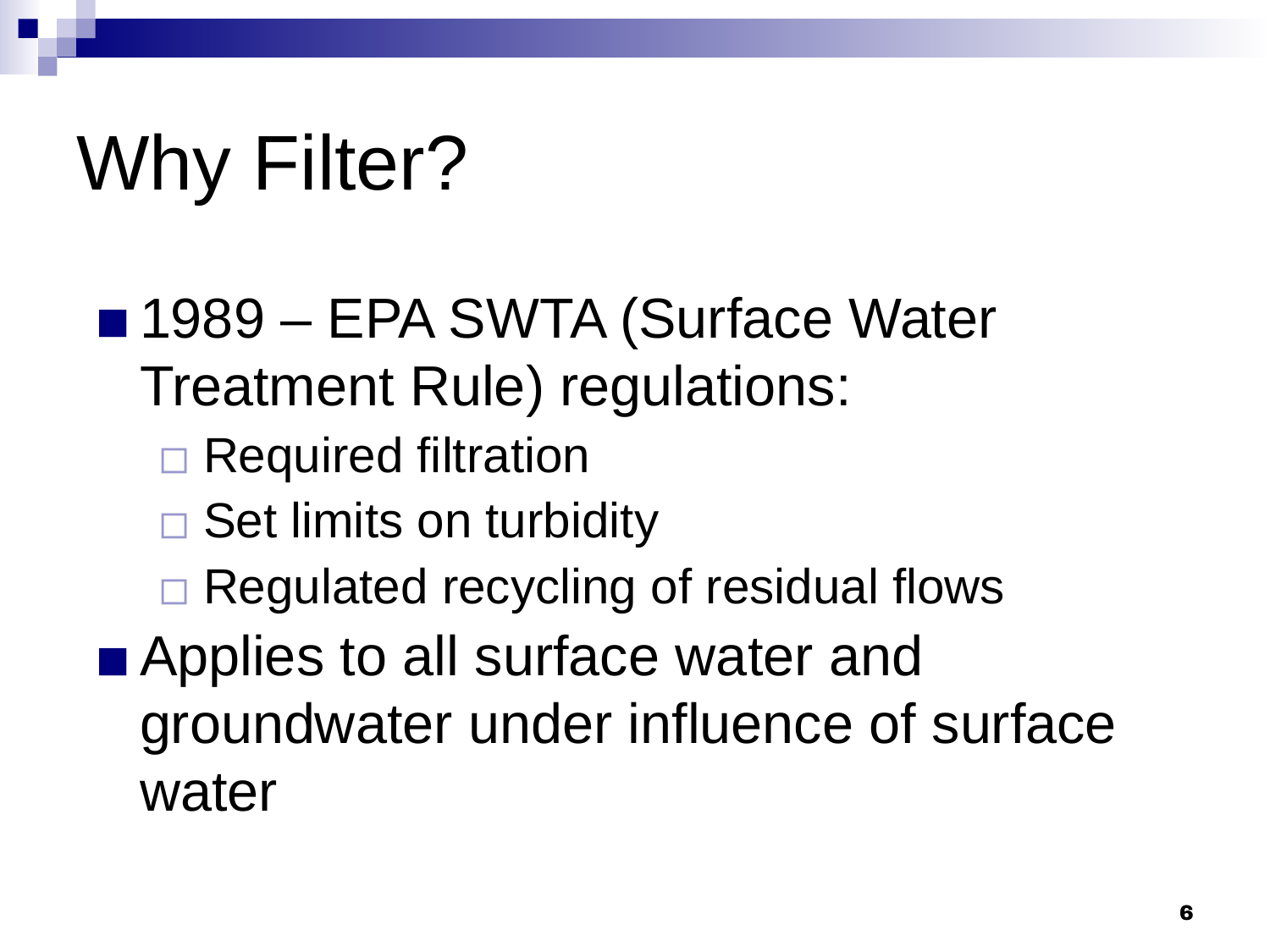

# Why Filter?
1989 – EPA SWTA (Surface Water Treatment Rule) regulations:
Required filtration
Set limits on turbidity
Regulated recycling of residual flows
Applies to all surface water and groundwater under influence of surface water
6